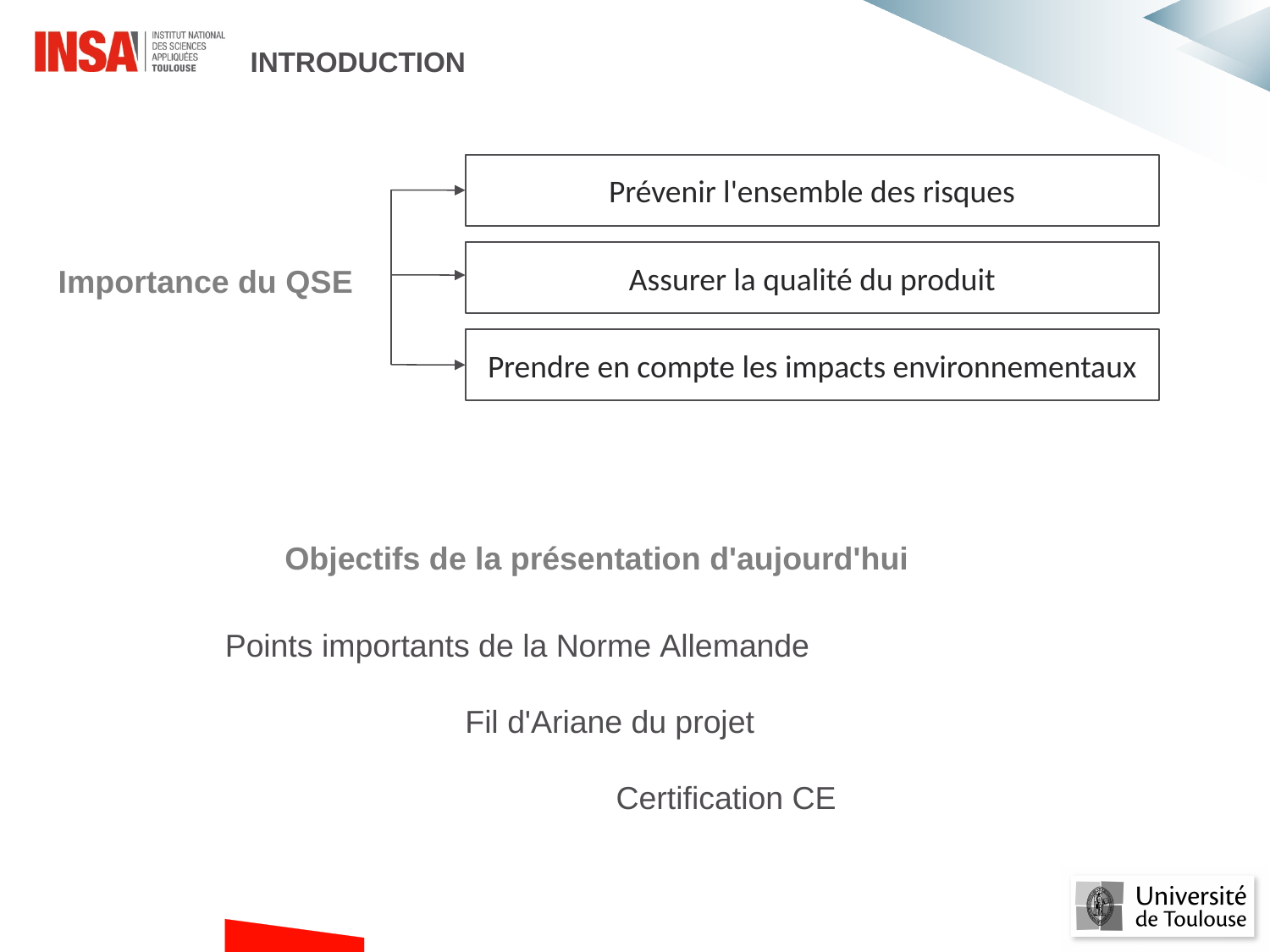

INTRODUCTION
Prévenir l'ensemble des risques
Assurer la qualité du produit
Importance du QSE
Prendre en compte les impacts environnementaux
Objectifs de la présentation d'aujourd'hui
Points importants de la Norme Allemande

                           Fil d'Ariane du projet

                                            Certification CE
#